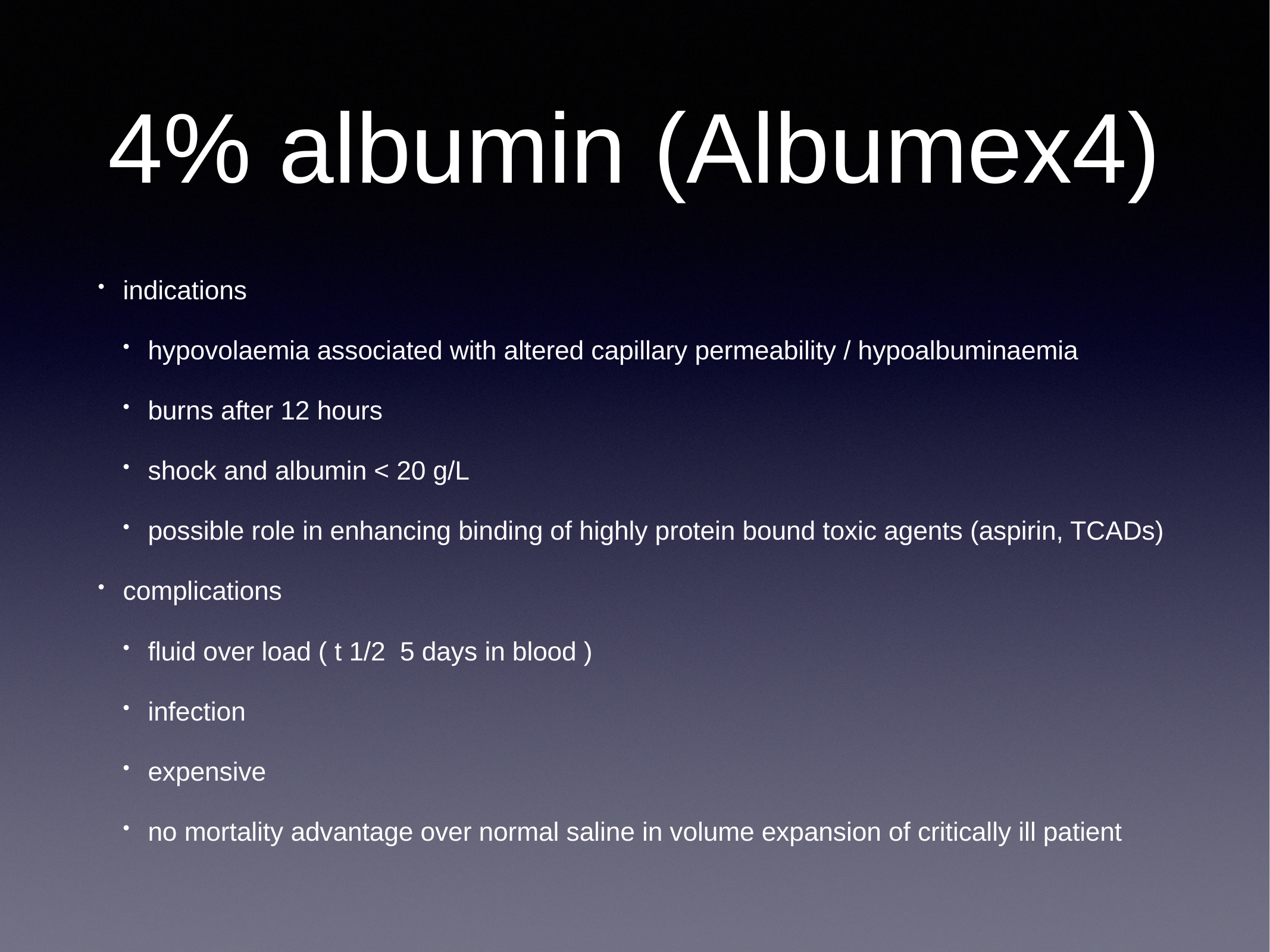

# 4% albumin (Albumex4)
indications
hypovolaemia associated with altered capillary permeability / hypoalbuminaemia
burns after 12 hours
shock and albumin < 20 g/L
possible role in enhancing binding of highly protein bound toxic agents (aspirin, TCADs)
complications
fluid over load ( t 1/2  5 days in blood )
infection
expensive
no mortality advantage over normal saline in volume expansion of critically ill patient